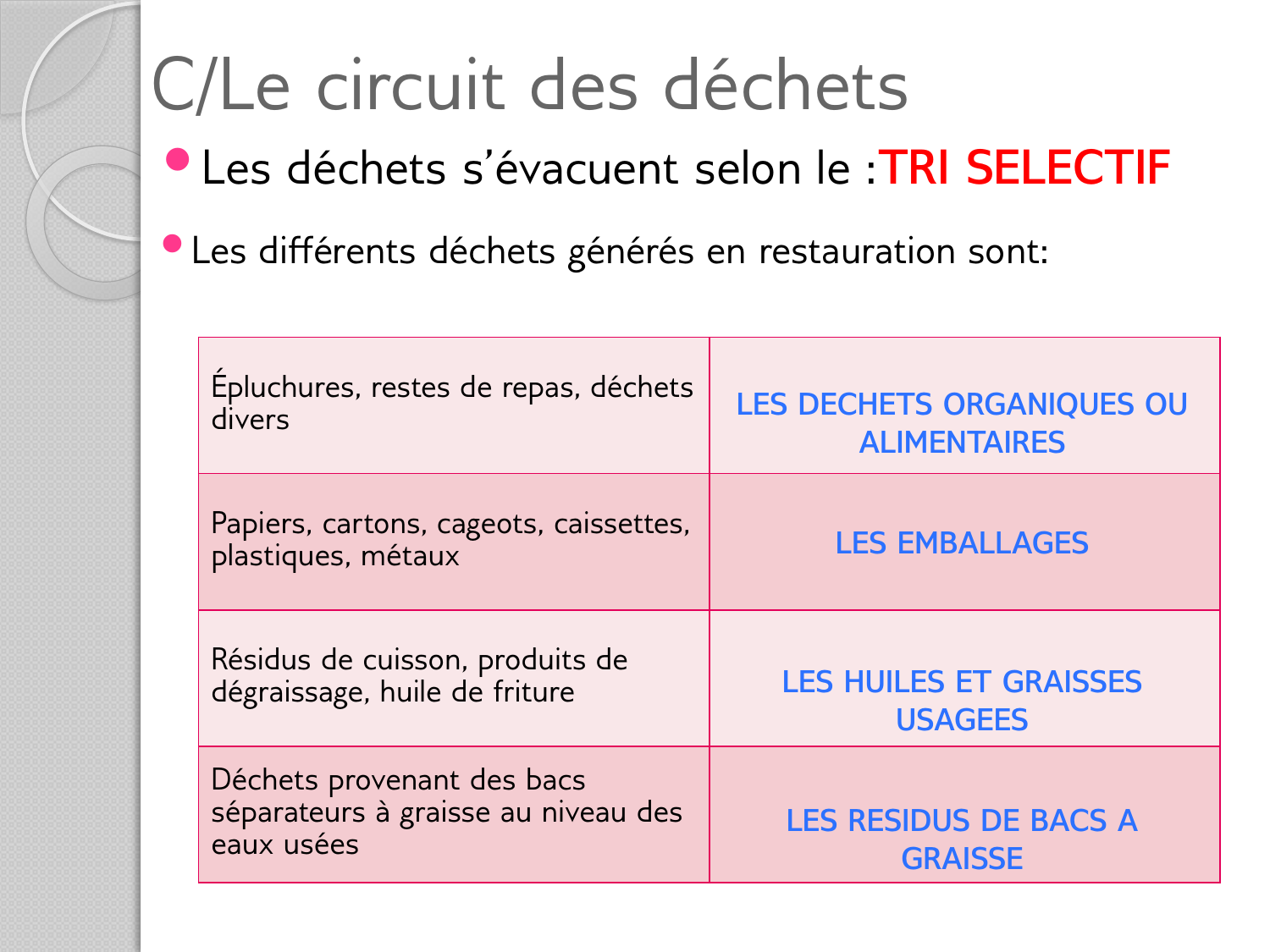

# C/Le circuit des déchets
Les déchets s’évacuent selon le :TRI SELECTIF
Les différents déchets générés en restauration sont:
| Épluchures, restes de repas, déchets divers |  |
| --- | --- |
| Papiers, cartons, cageots, caissettes, plastiques, métaux |  |
| Résidus de cuisson, produits de dégraissage, huile de friture |  |
| Déchets provenant des bacs séparateurs à graisse au niveau des eaux usées |  |
LES DECHETS ORGANIQUES OU ALIMENTAIRES
LES EMBALLAGES
LES HUILES ET GRAISSES USAGEES
LES RESIDUS DE BACS A GRAISSE